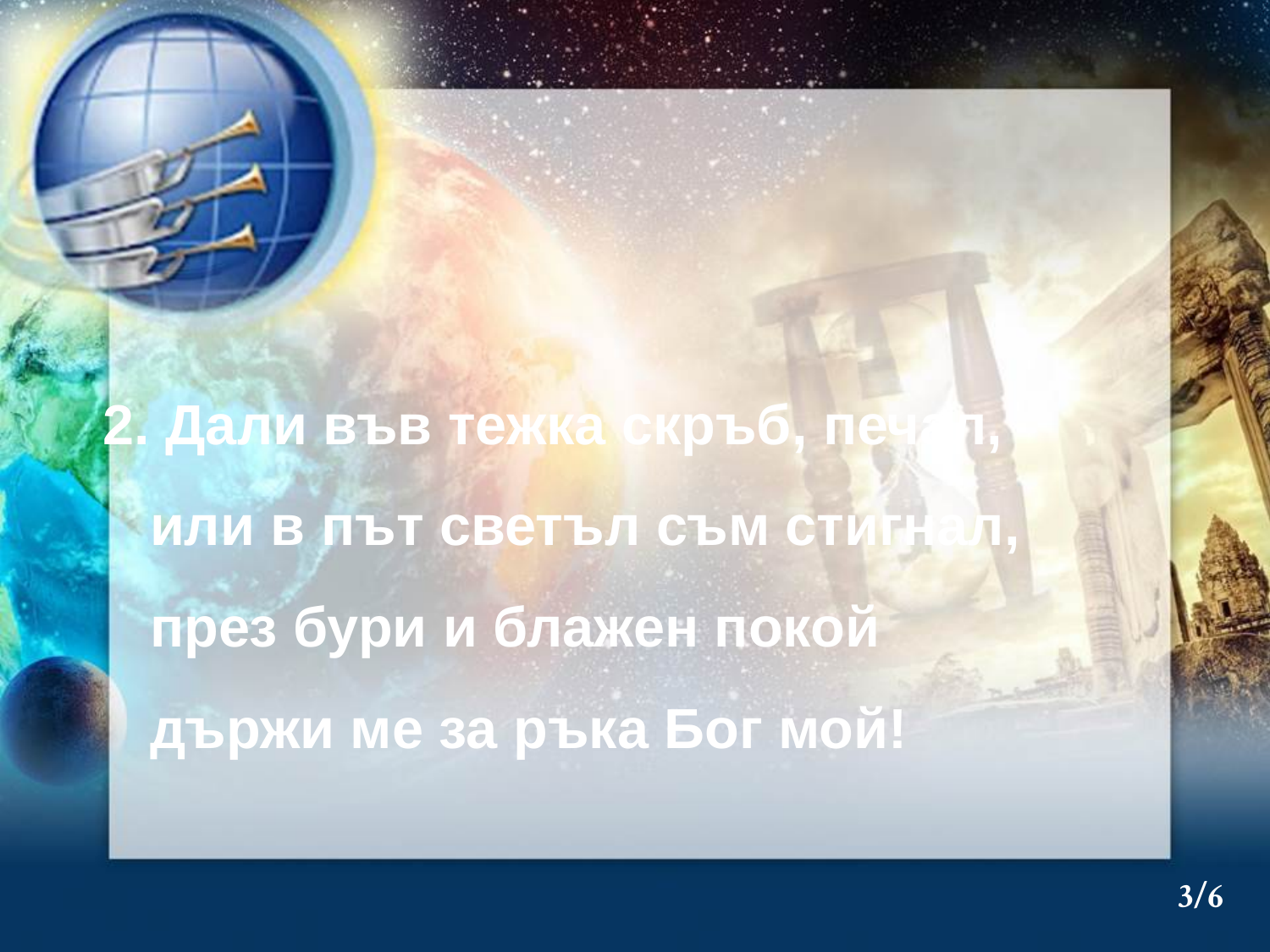

2. Дали във тежка скръб, печал,
    или в път светъл съм стигнал,
    през бури и блажен покой
    държи ме за ръка Бог мой!
3/6